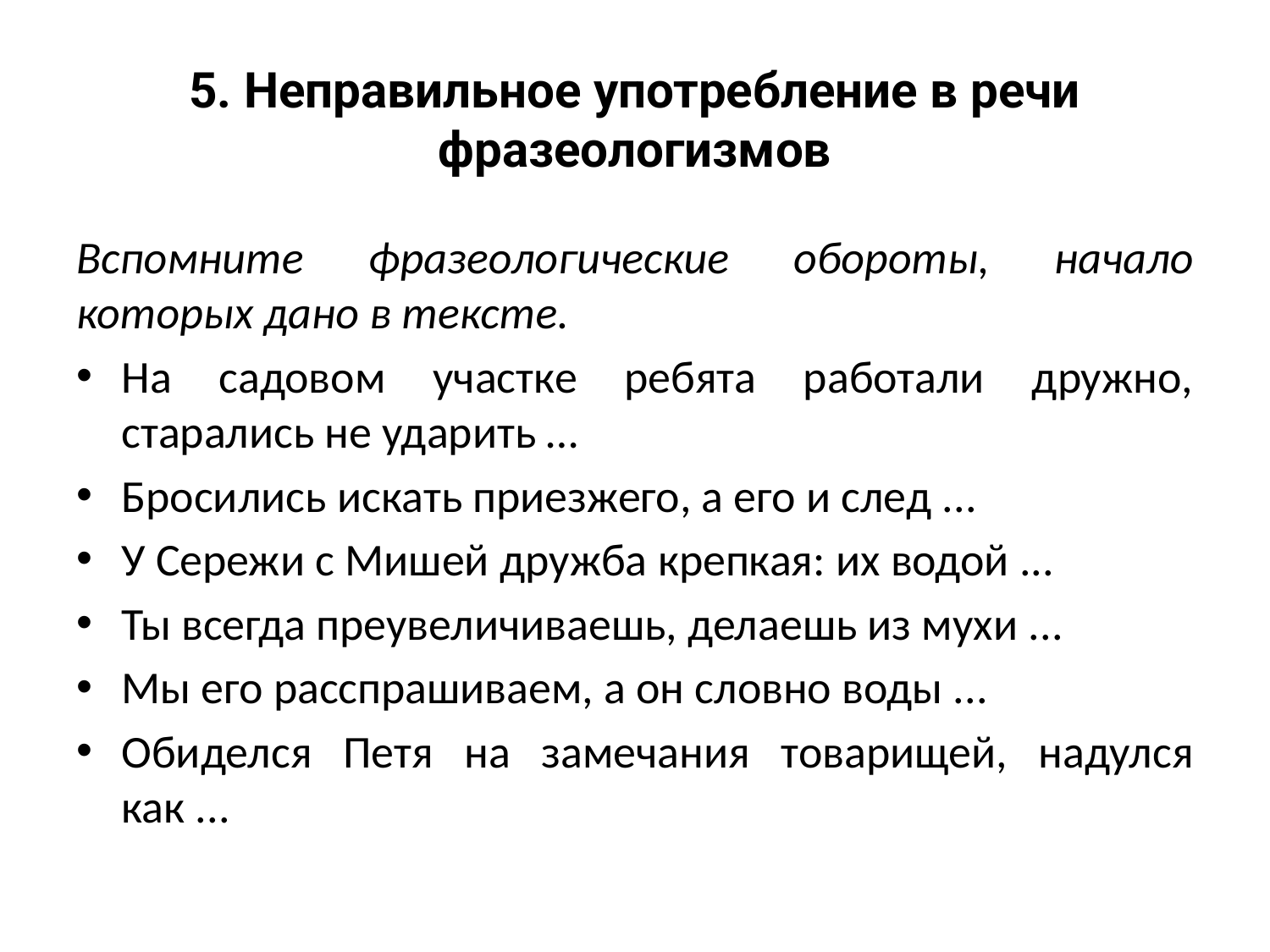

# 5. Неправильное употребление в речи фразеологизмов
Вспомните фразеологические обороты, начало которых дано в тексте.
На садовом участке ребята работали дружно, старались не ударить …
Бросились искать приезжего, а его и след ...
У Сережи с Мишей дружба крепкая: их водой ...
Ты всегда преувеличиваешь, делаешь из мухи ...
Мы его расспрашиваем, а он словно воды ...
Обиделся Петя на замечания товарищей, надулся как ...